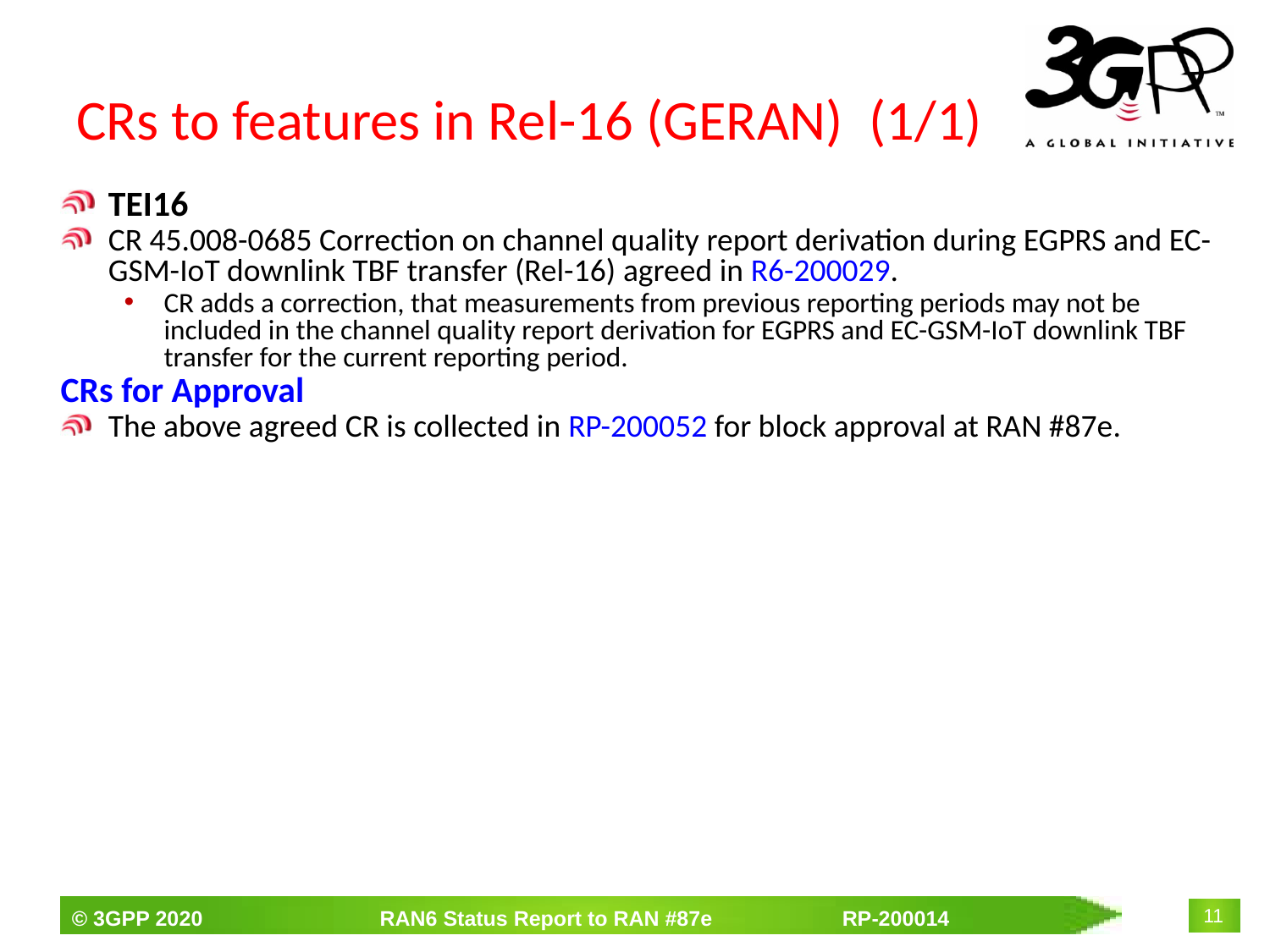

# CRs to features in Rel-16 (GERAN)  (1/1)
TEI16
CR 45.008-0685 Correction on channel quality report derivation during EGPRS and EC-GSM-IoT downlink TBF transfer (Rel-16) agreed in R6-200029.
CR adds a correction, that measurements from previous reporting periods may not be included in the channel quality report derivation for EGPRS and EC-GSM-IoT downlink TBF transfer for the current reporting period.
CRs for Approval
The above agreed CR is collected in RP-200052 for block approval at RAN #87e.